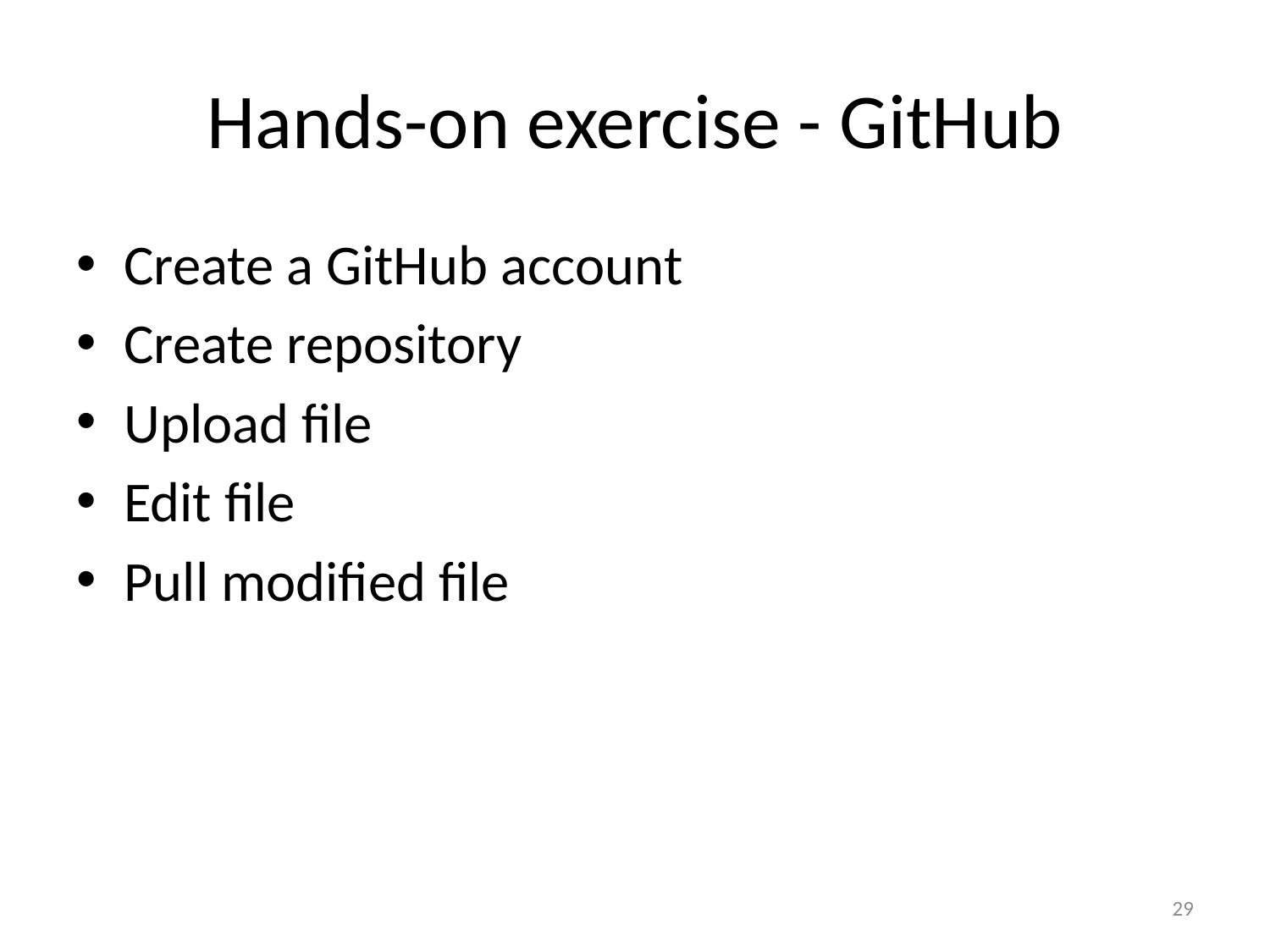

# Hands-on exercise - GitHub
Create a GitHub account
Create repository
Upload file
Edit file
Pull modified file
29